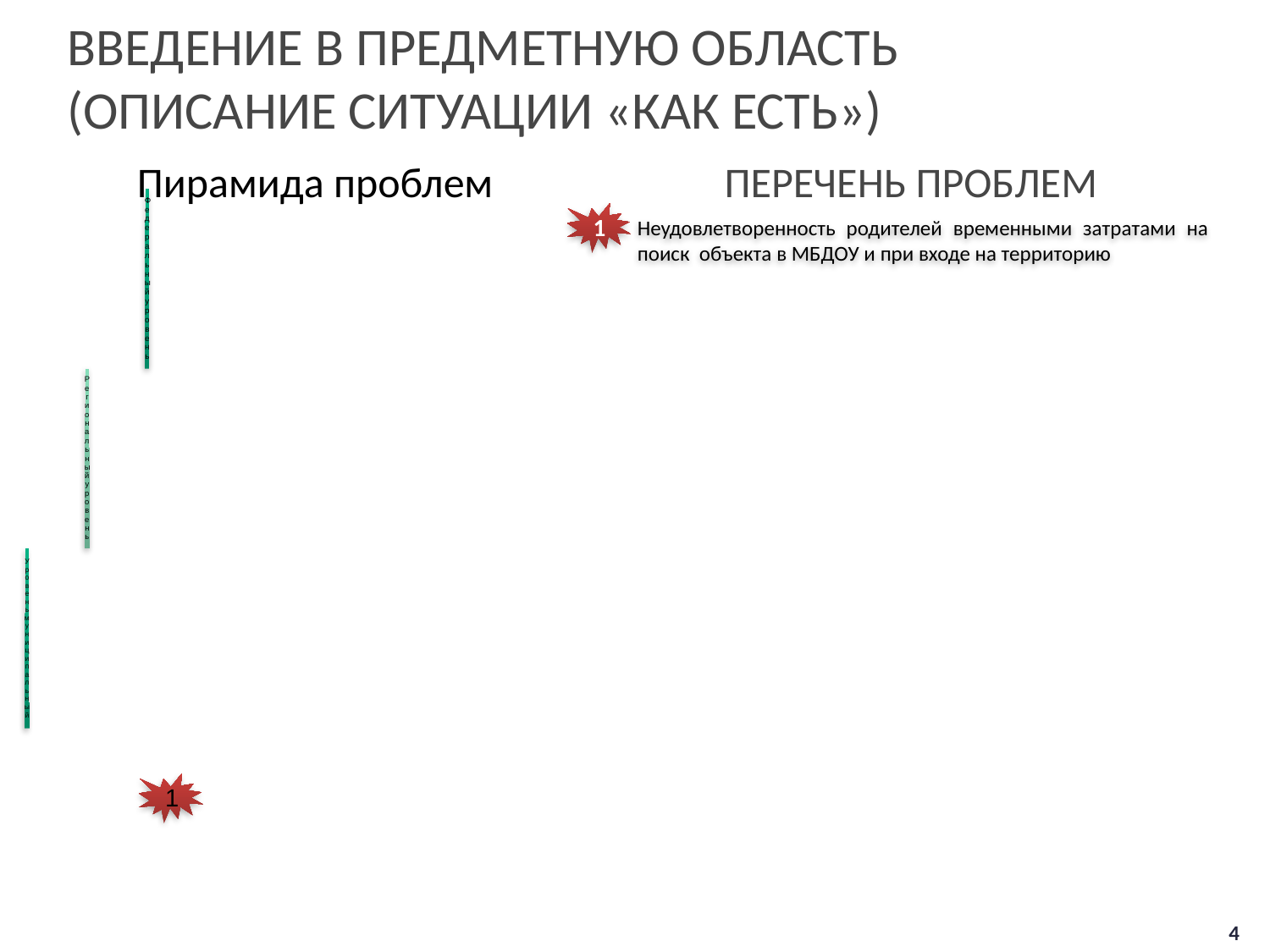

Введение в предметную область
(описание ситуации «как есть»)
Пирамида проблем
Перечень проблем
1
Неудовлетворенность родителей временными затратами на поиск  объекта в МБДОУ и при входе на территорию

Федеральный уровень
Региональный уровень
Уровень муниципальный
1
4